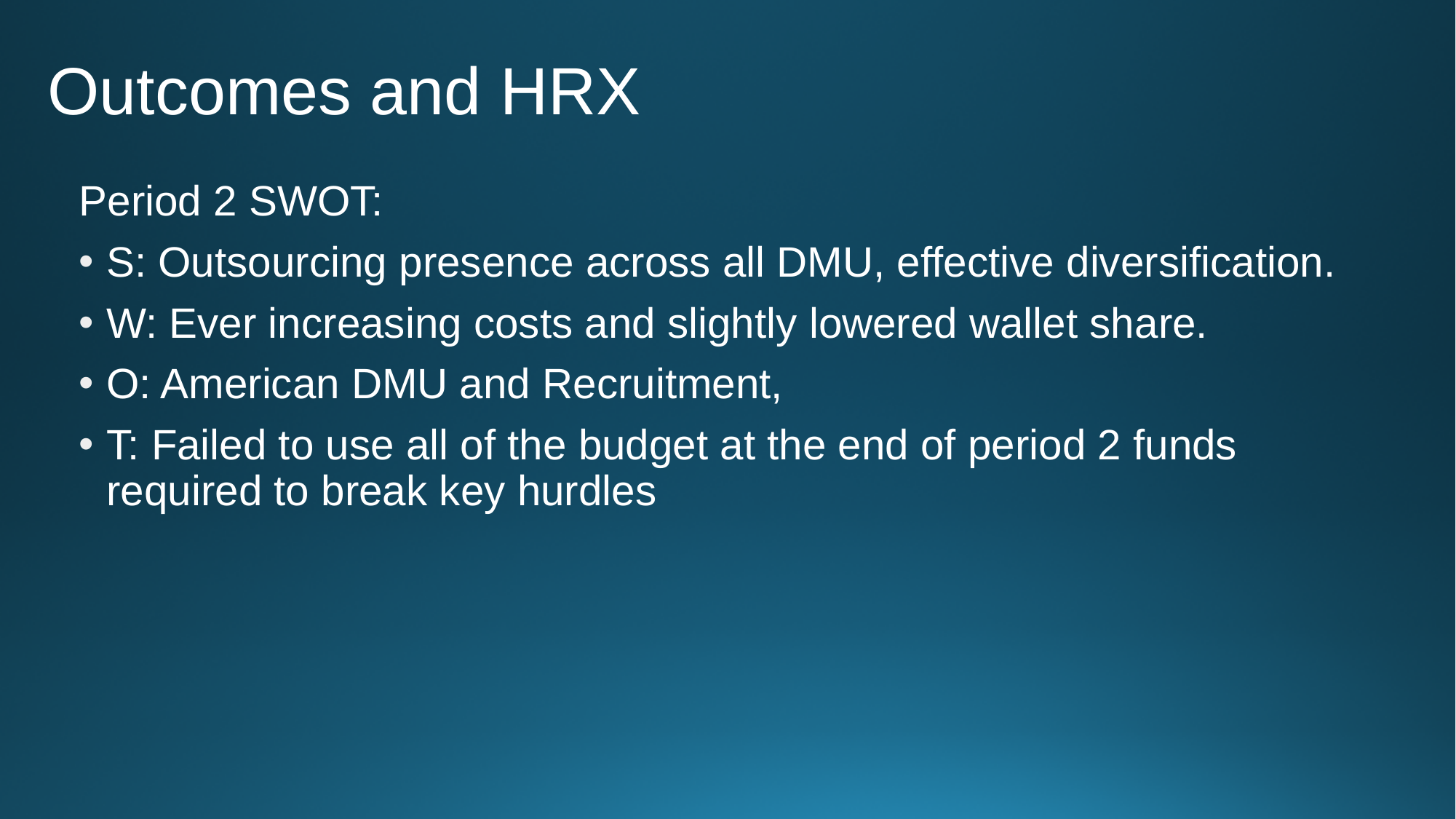

# Outcomes and HRX
Period 2 SWOT:
S: Outsourcing presence across all DMU, effective diversification.
W: Ever increasing costs and slightly lowered wallet share.
O: American DMU and Recruitment,
T: Failed to use all of the budget at the end of period 2 funds required to break key hurdles